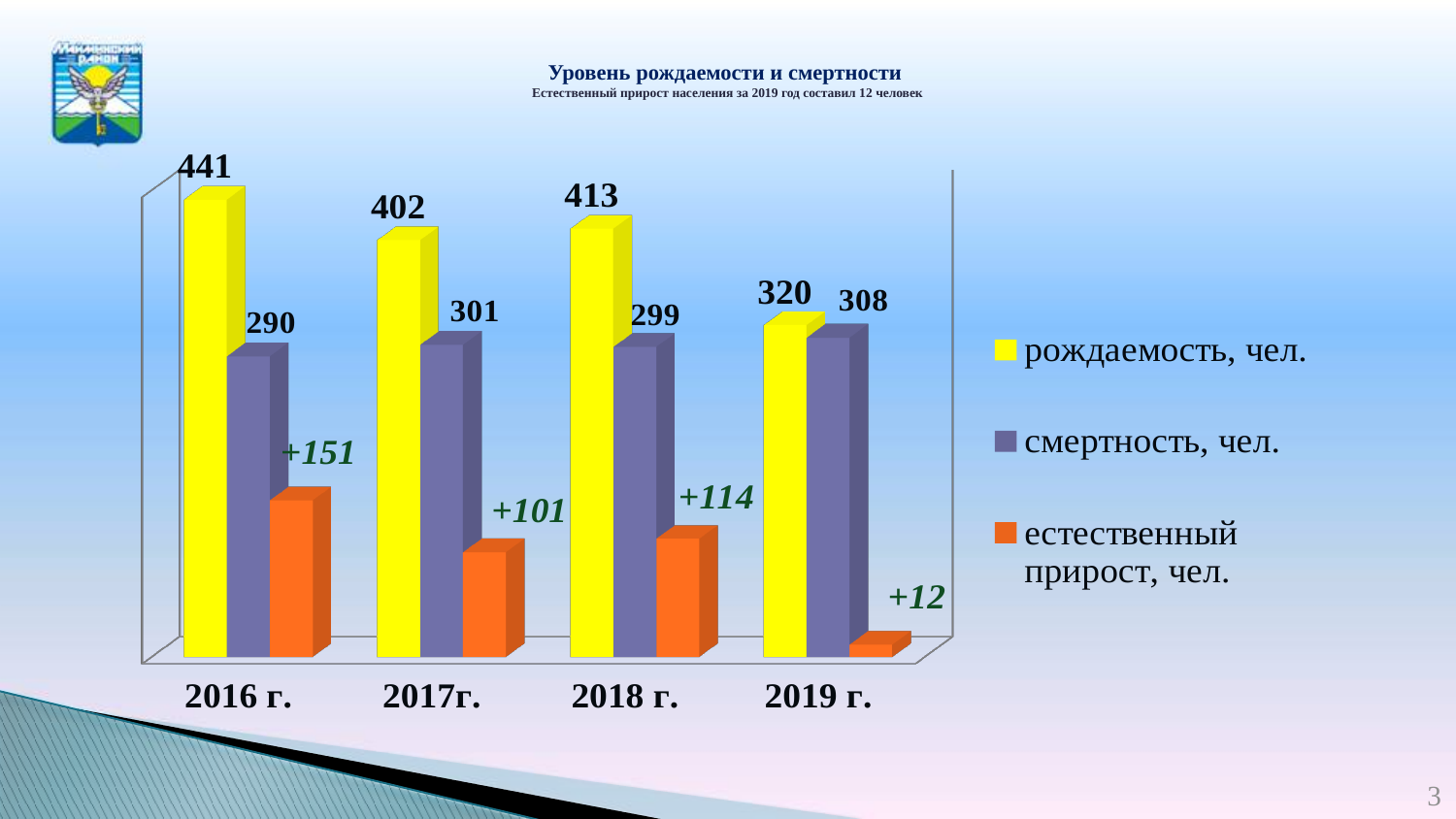

Уровень рождаемости и смертности
Естественный прирост населения за 2019 год составил 12 человек

[unsupported chart]

3